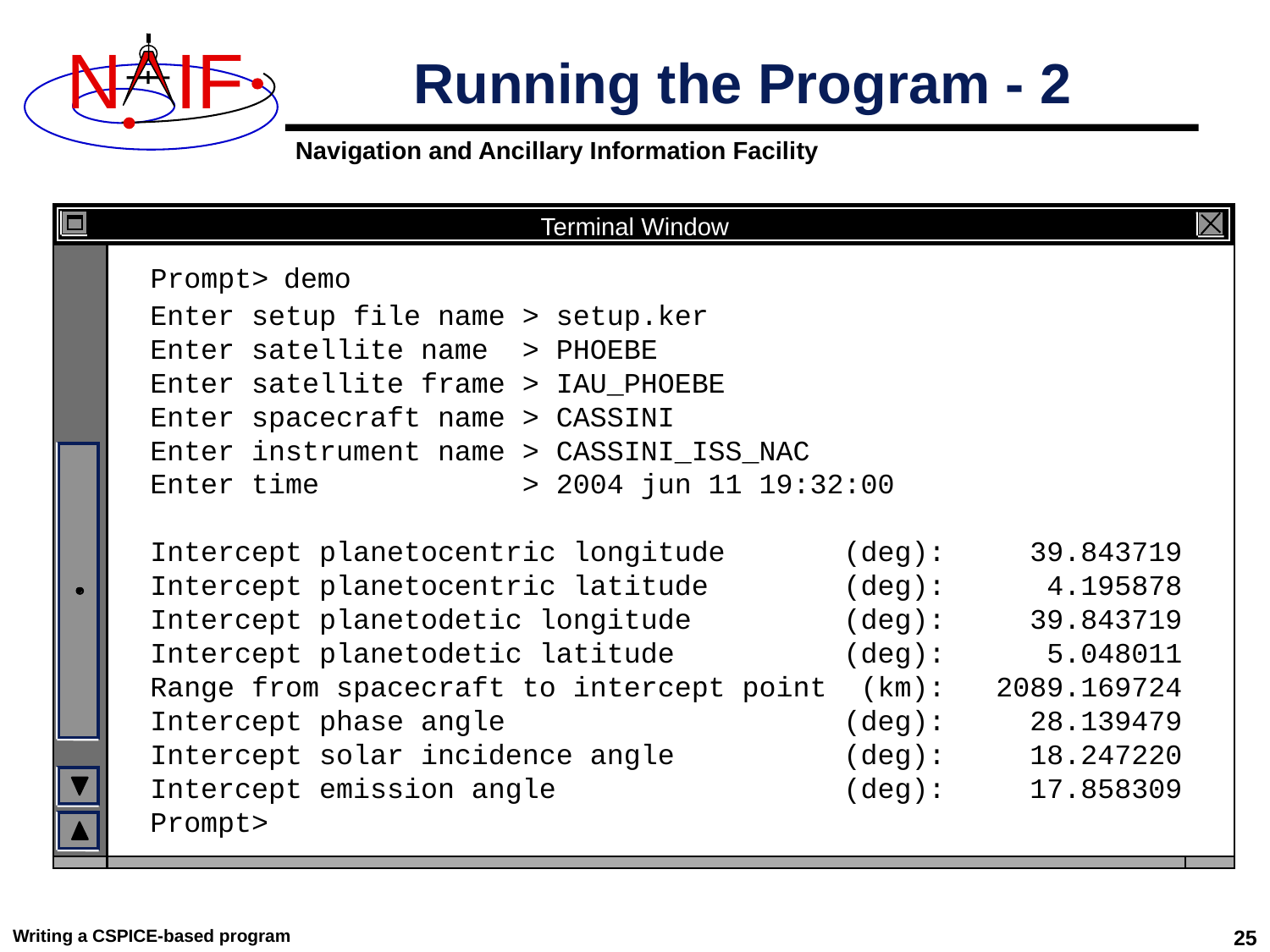

# Running the Program - 2

Terminal Window

Prompt>
 demo
Enter setup file name > setup.ker
Enter satellite name  > PHOEBE
Enter satellite frame > IAU_PHOEBE
Enter spacecraft name > CASSINI
Enter instrument name > CASSINI_ISS_NAC
Enter time            > 2004 jun 11 19:32:00

Intercept planetocentric longitude       (deg):     39.843719
Intercept planetocentric latitude        (deg):      4.195878
Intercept planetodetic longitude         (deg):     39.843719
Intercept planetodetic latitude          (deg):      5.048011
Range from spacecraft to intercept point  (km):   2089.169724
Intercept phase angle                    (deg):     28.139479
Intercept solar incidence angle          (deg):     18.247220
Intercept emission angle                 (deg):     17.858309 Prompt>
Writing a CSPICE-based program
25